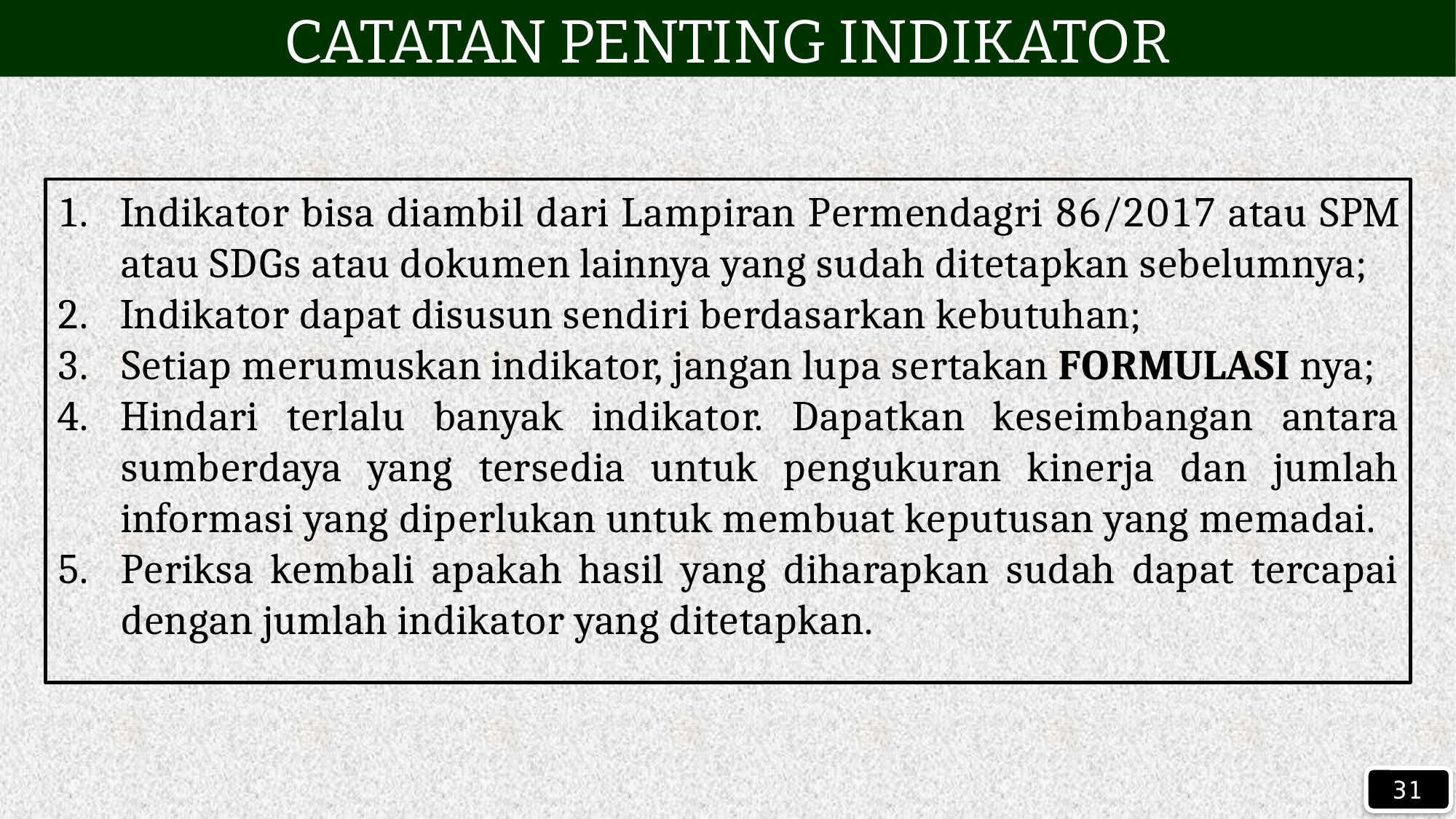

# CATATAN PENTING INDIKATOR
Indikator bisa diambil dari Lampiran Permendagri 86/2017 atau SPM atau SDGs atau dokumen lainnya yang sudah ditetapkan sebelumnya;
Indikator dapat disusun sendiri berdasarkan kebutuhan;
Setiap merumuskan indikator, jangan lupa sertakan FORMULASI nya;
Hindari terlalu banyak indikator. Dapatkan keseimbangan antara sumberdaya yang tersedia untuk pengukuran kinerja dan jumlah informasi yang diperlukan untuk membuat keputusan yang memadai.
Periksa kembali apakah hasil yang diharapkan sudah dapat tercapai dengan jumlah indikator yang ditetapkan.
31